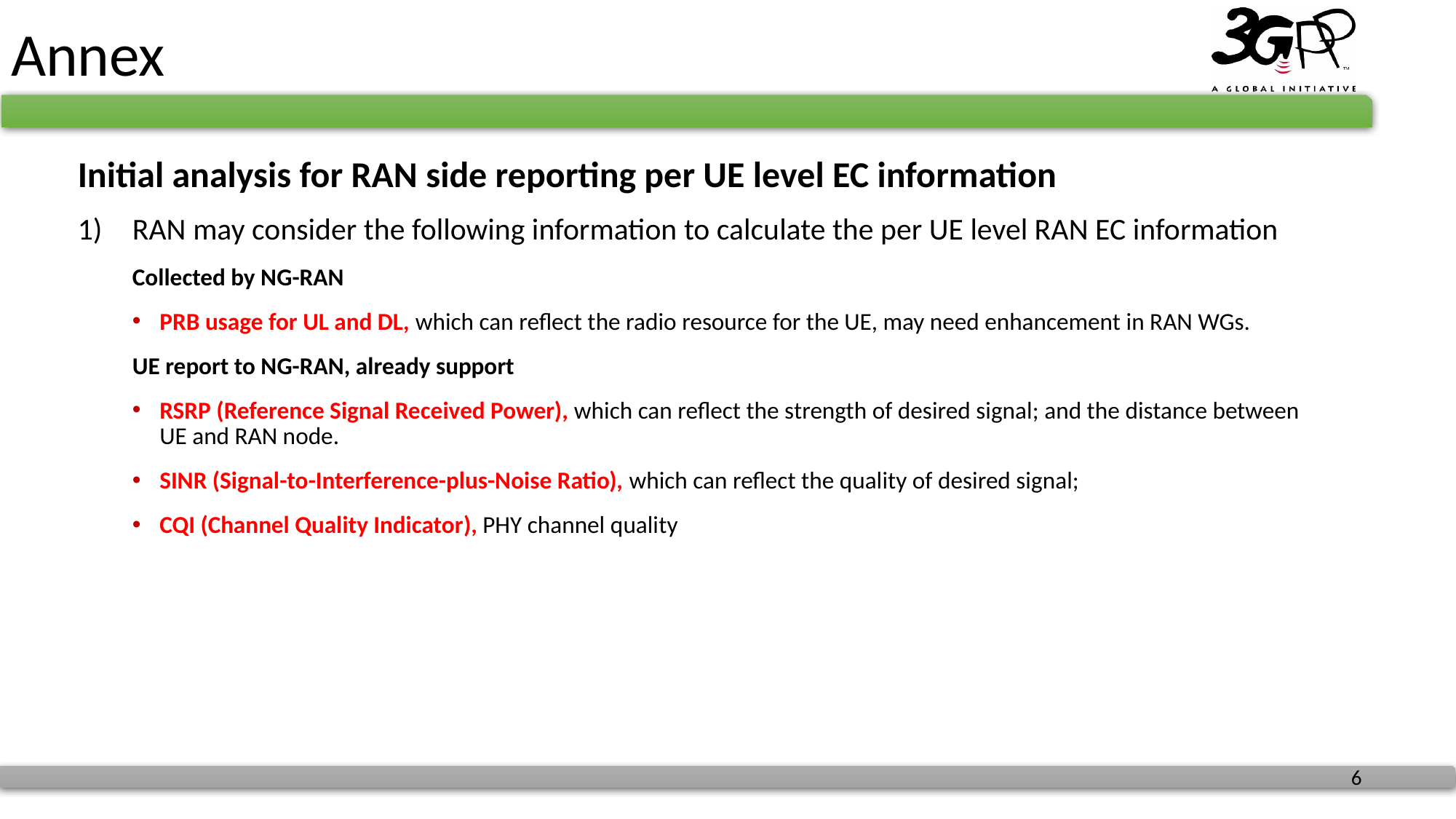

# Annex
Initial analysis for RAN side reporting per UE level EC information
RAN may consider the following information to calculate the per UE level RAN EC information
Collected by NG-RAN
PRB usage for UL and DL, which can reflect the radio resource for the UE, may need enhancement in RAN WGs.
UE report to NG-RAN, already support
RSRP (Reference Signal Received Power), which can reflect the strength of desired signal; and the distance between UE and RAN node.
SINR (Signal-to-Interference-plus-Noise Ratio), which can reflect the quality of desired signal;
CQI (Channel Quality Indicator), PHY channel quality